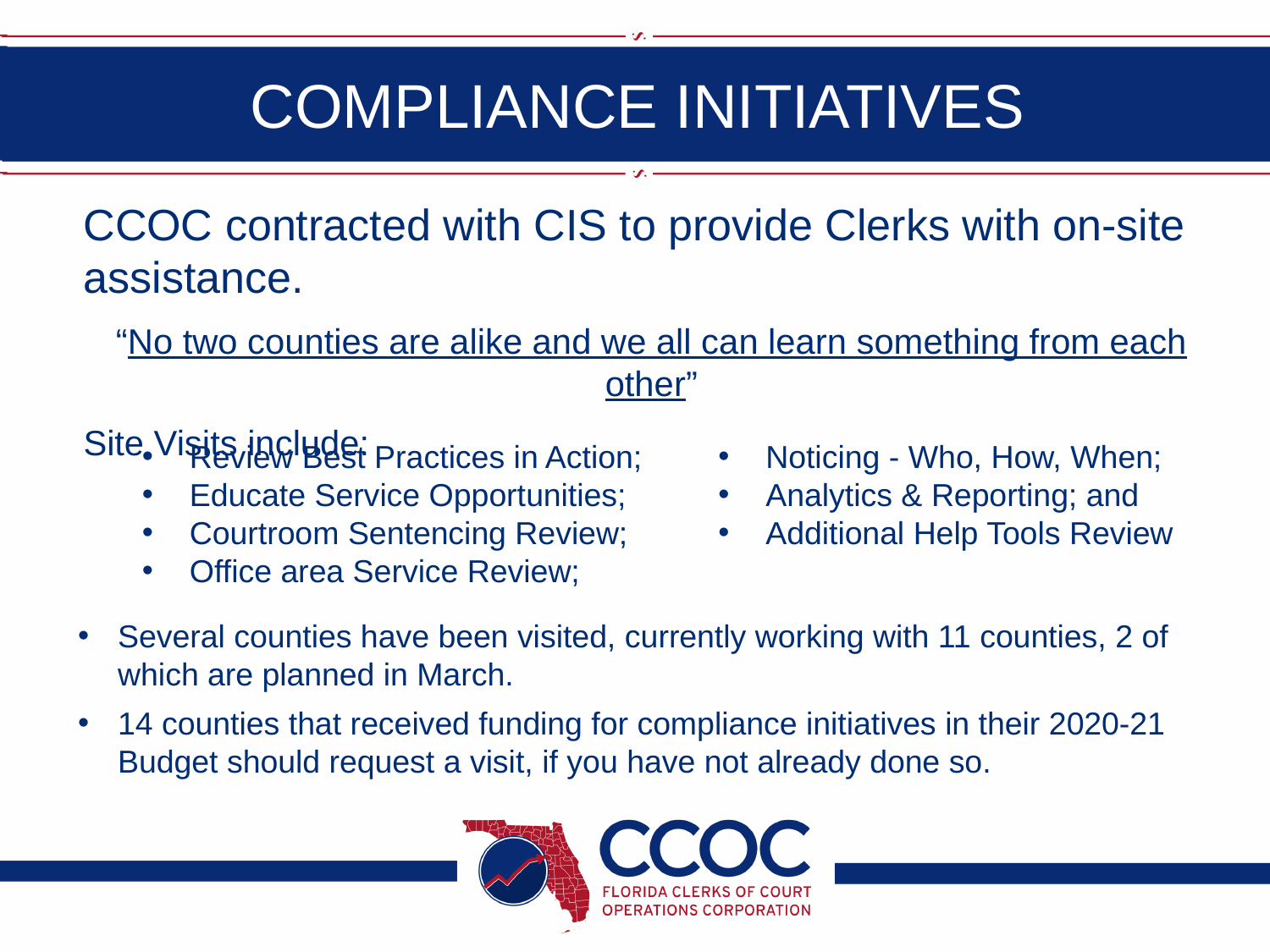

# COMPLIANCE INITIATIVES
CCOC contracted with CIS to provide Clerks with on-site assistance.

“No two counties are alike and we all can learn something from each other”
Site Visits include:
Review Best Practices in Action;
Educate Service Opportunities;
Courtroom Sentencing Review;
Office area Service Review;
Noticing - Who, How, When;
Analytics & Reporting; and
Additional Help Tools Review
Several counties have been visited, currently working with 11 counties, 2 of which are planned in March.
14 counties that received funding for compliance initiatives in their 2020-21 Budget should request a visit, if you have not already done so.